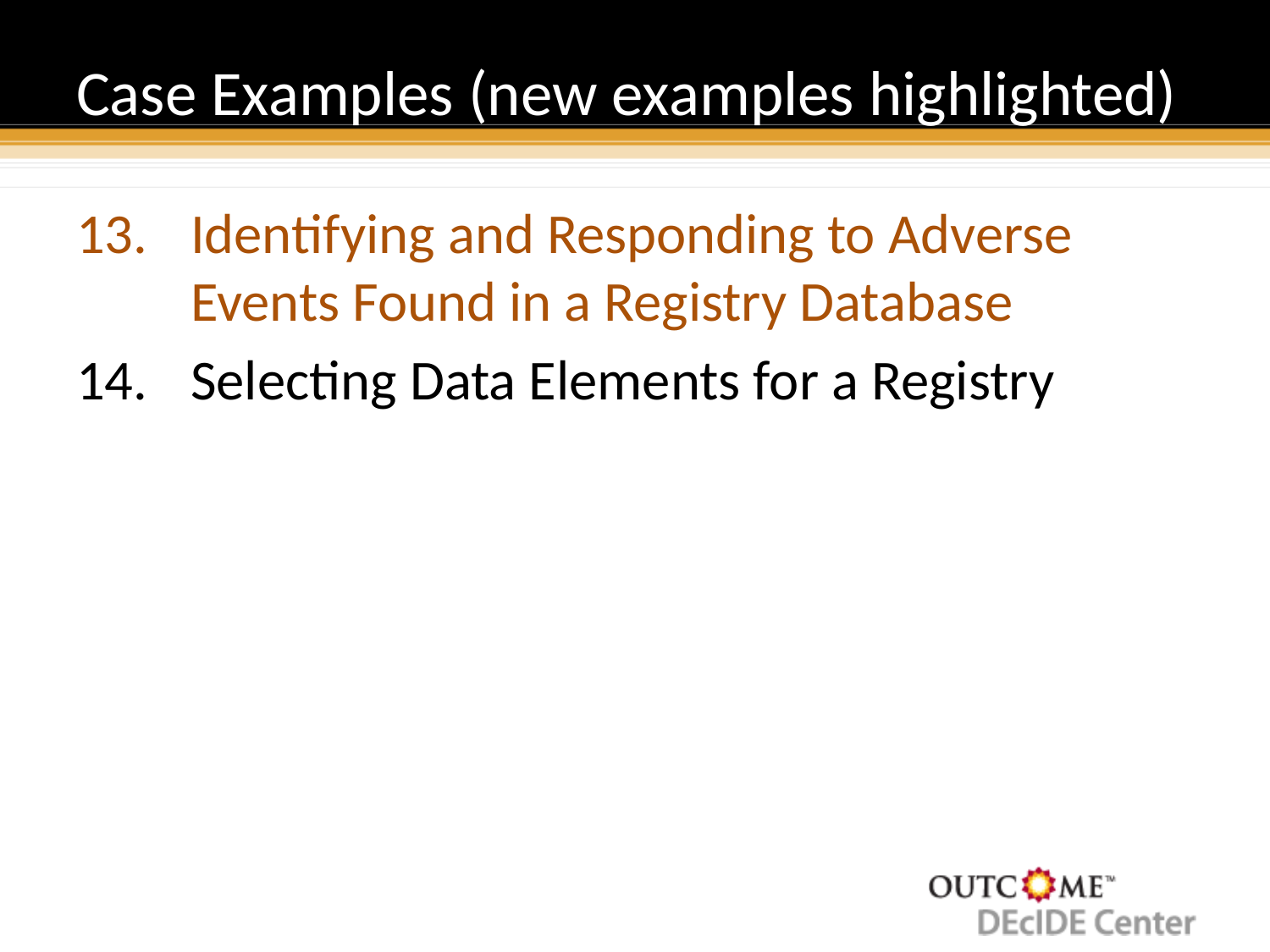

# Case Examples (new examples highlighted)
Identifying and Responding to Adverse Events Found in a Registry Database
Selecting Data Elements for a Registry